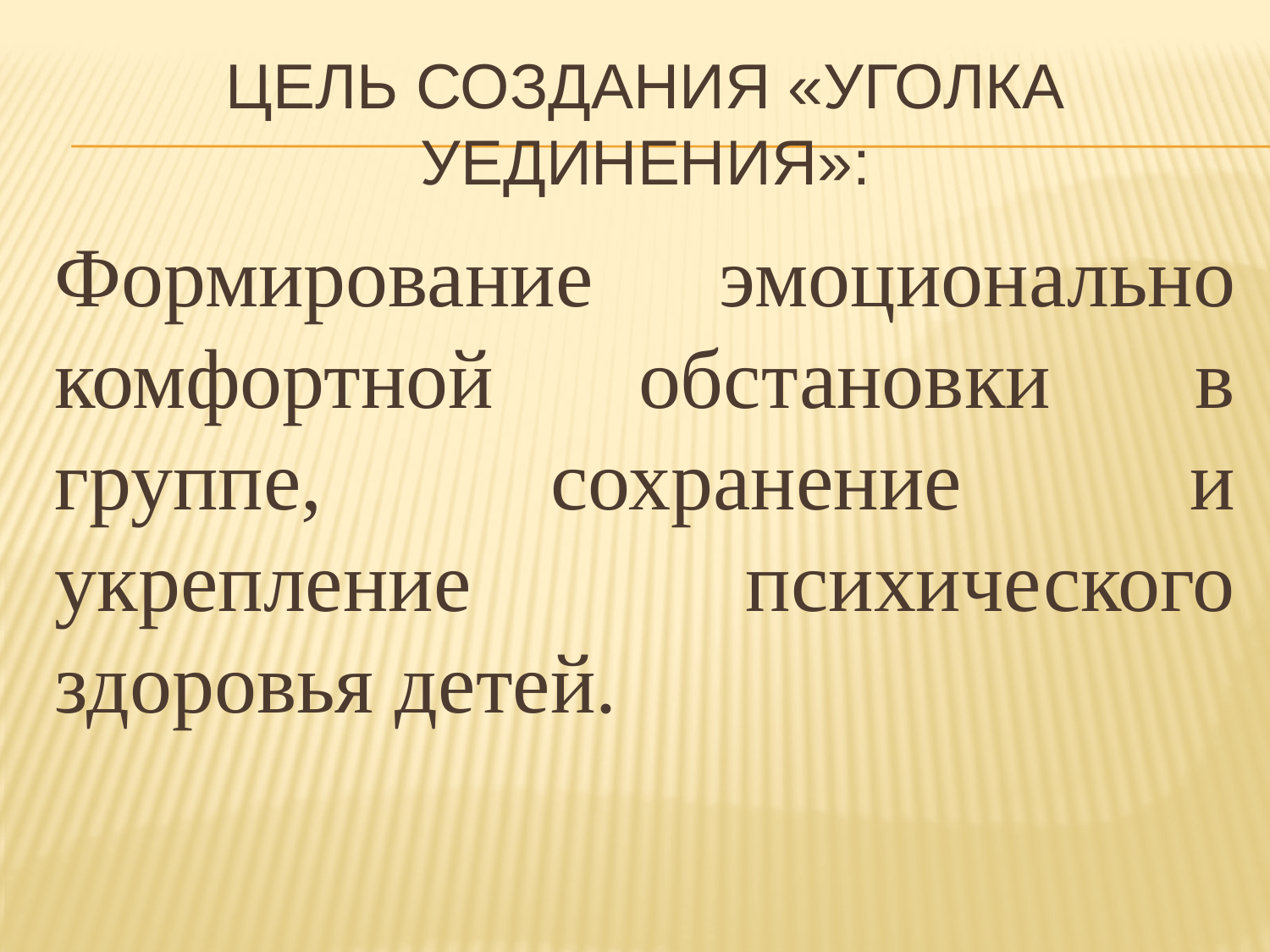

# Цель создания «уголка уединения»:
Формирование эмоционально комфортной обстановки в группе, сохранение и укрепление психического здоровья детей.